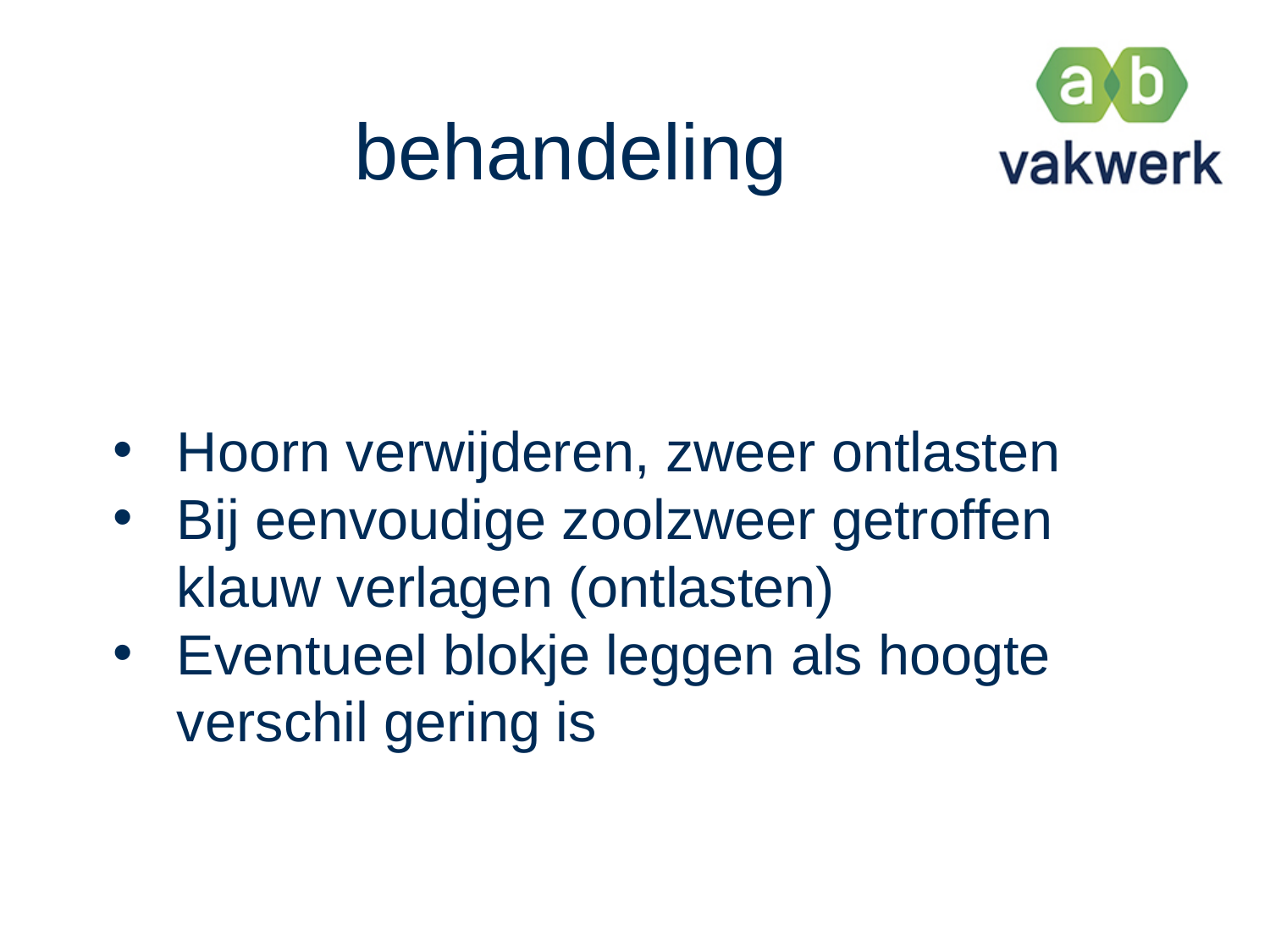

# behandeling
Hoorn verwijderen, zweer ontlasten
Bij eenvoudige zoolzweer getroffen klauw verlagen (ontlasten)
Eventueel blokje leggen als hoogte verschil gering is